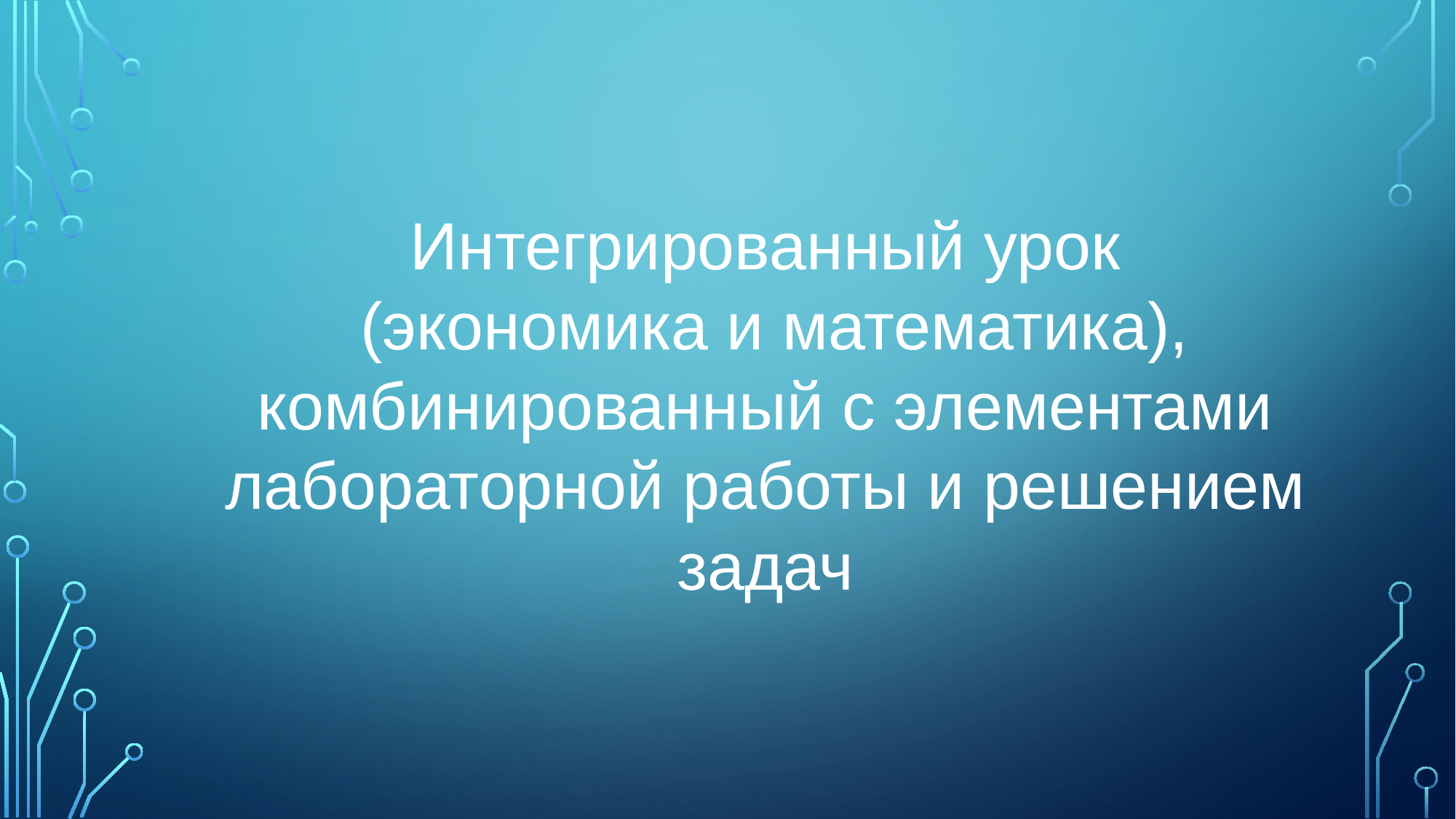

Интегрированный урок
 (экономика и математика), комбинированный с элементами лабораторной работы и решением задач